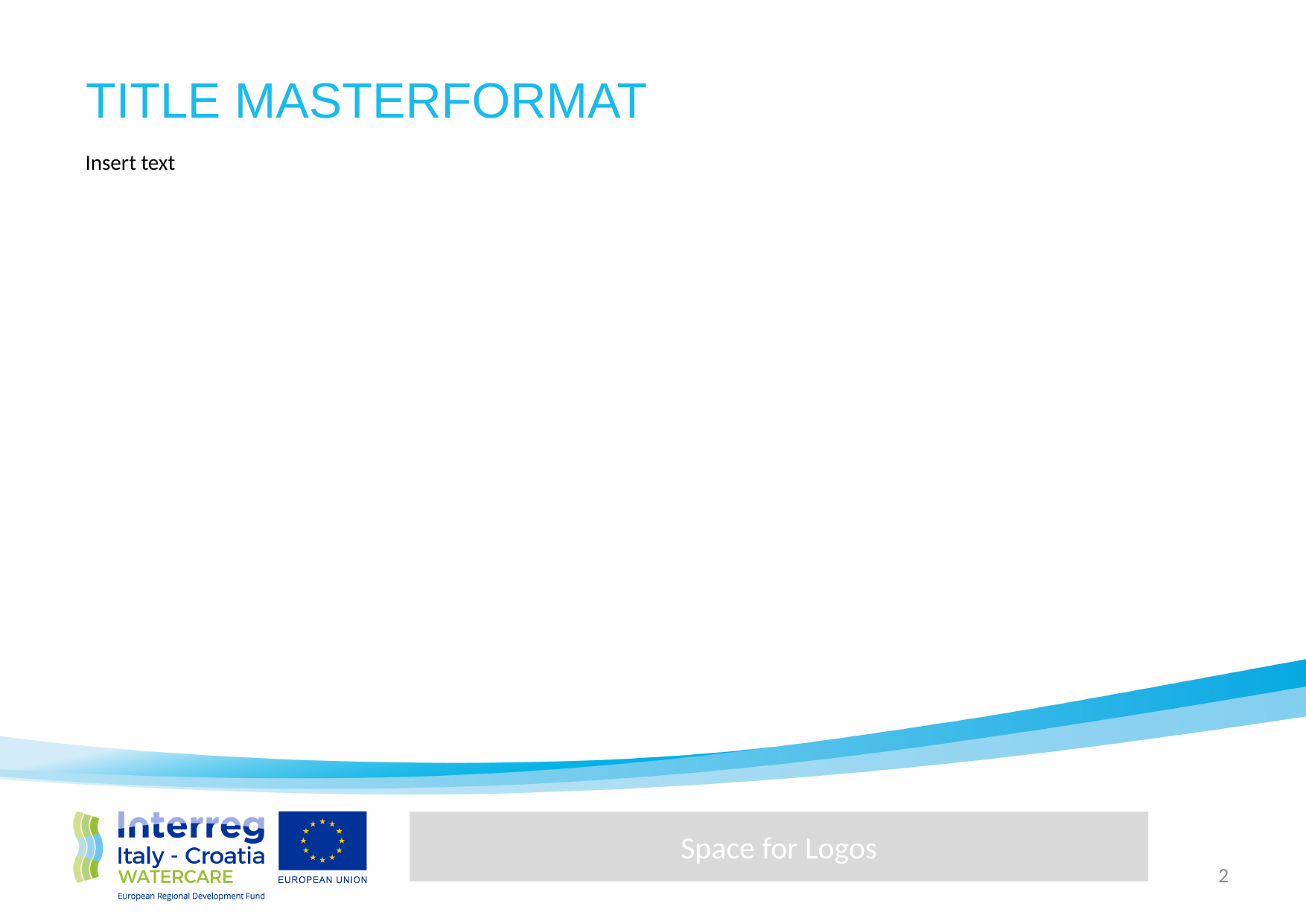

TITLE MASTERFORMAT
Insert text

Space for Logos
2